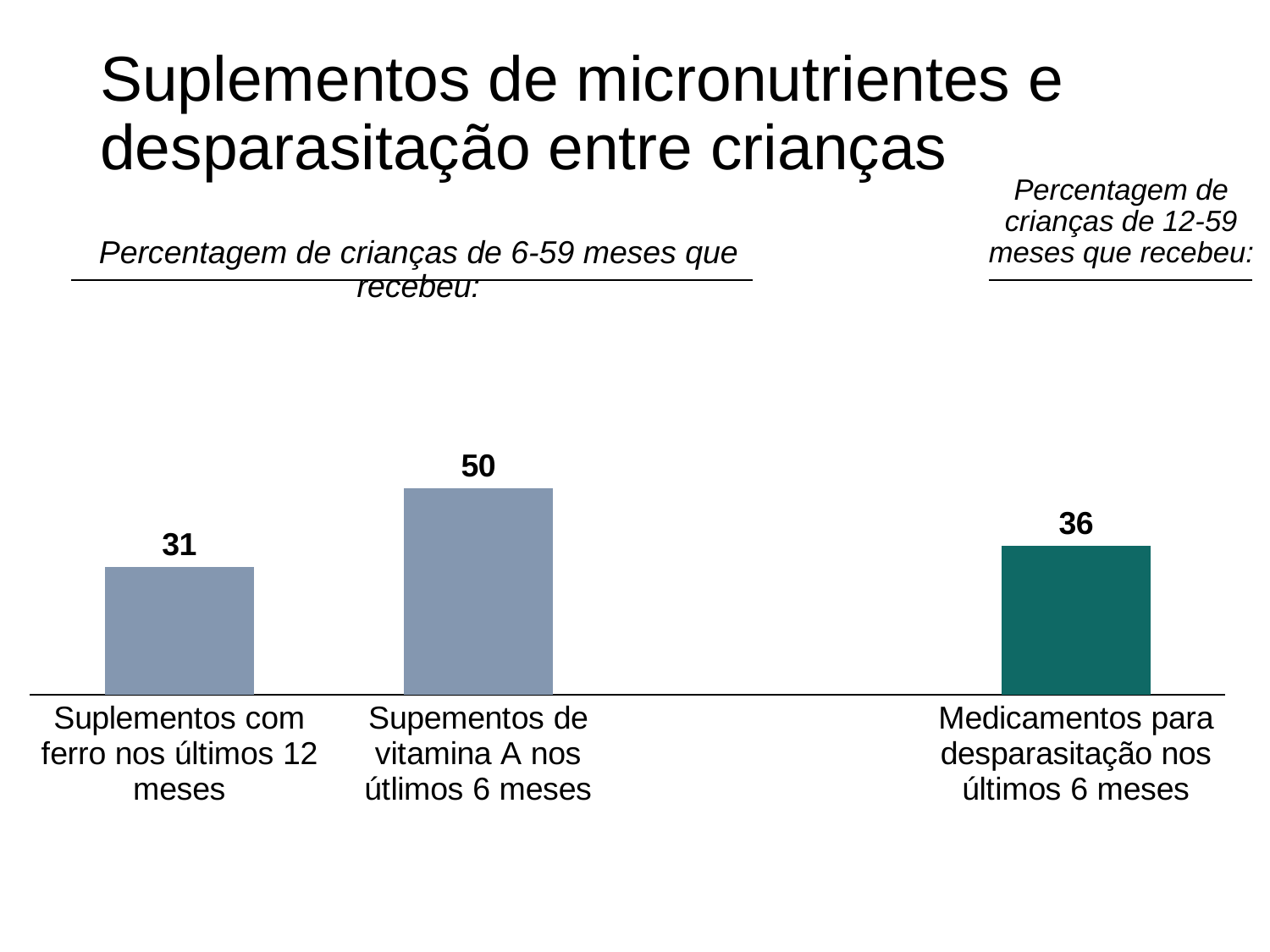

# Suplementos de micronutrientes e desparasitação entre crianças
Percentagem de crianças de 12-59 meses que recebeu:
Percentagem de crianças de 6-59 meses que recebeu:

### Chart

| Category | Suplementos com ferro nos últimos 12 meses |
|---|---|
| Suplementos com ferro nos últimos 12 meses | 31.0 |
| Supementos de vitamina A nos útlimos 6 meses | 50.0 |
|  | None |
| Medicamentos para desparasitação nos últimos 6 meses | 36.0 |